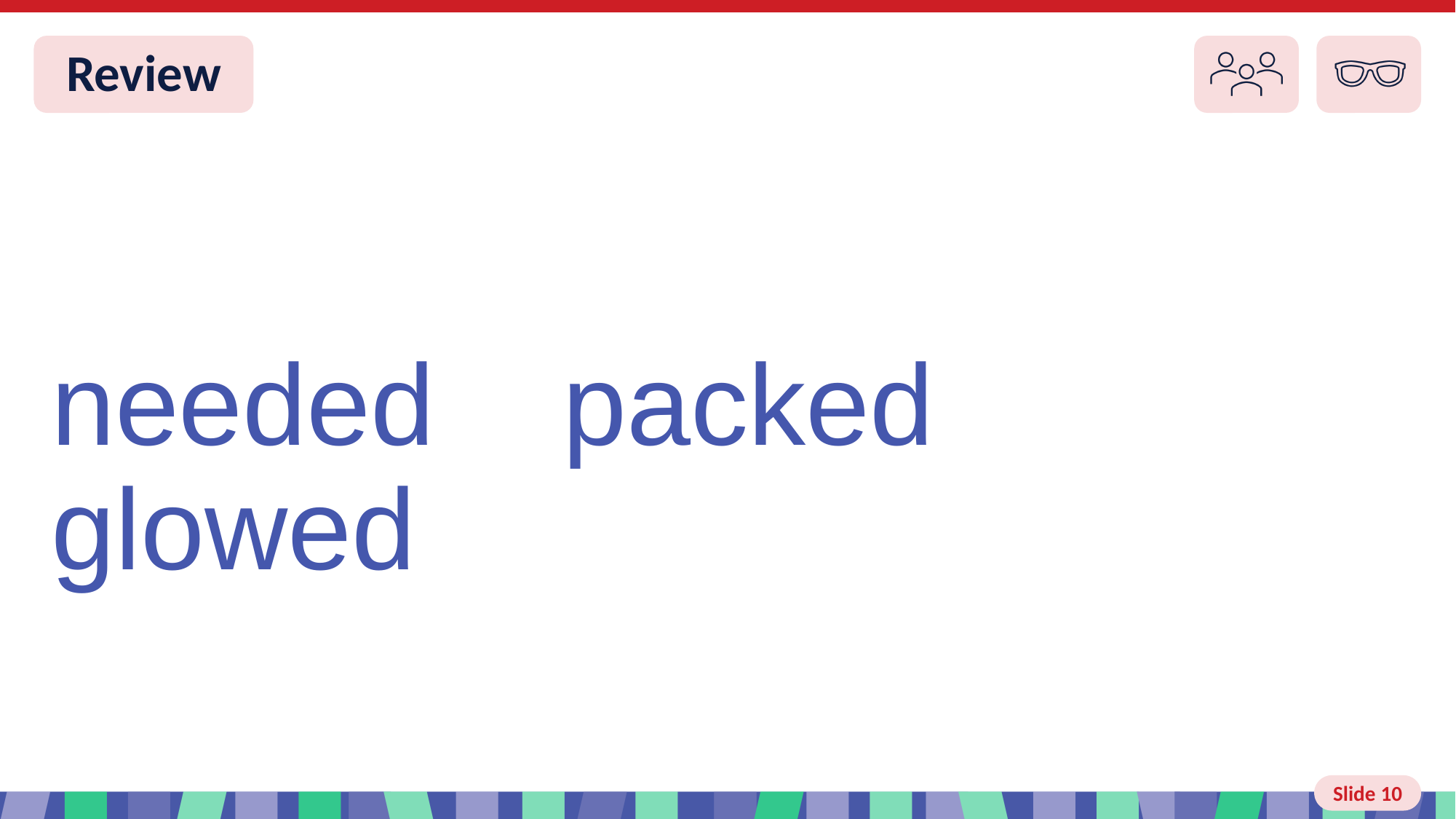

Slide 10 Review You do
needed    packed    glowed